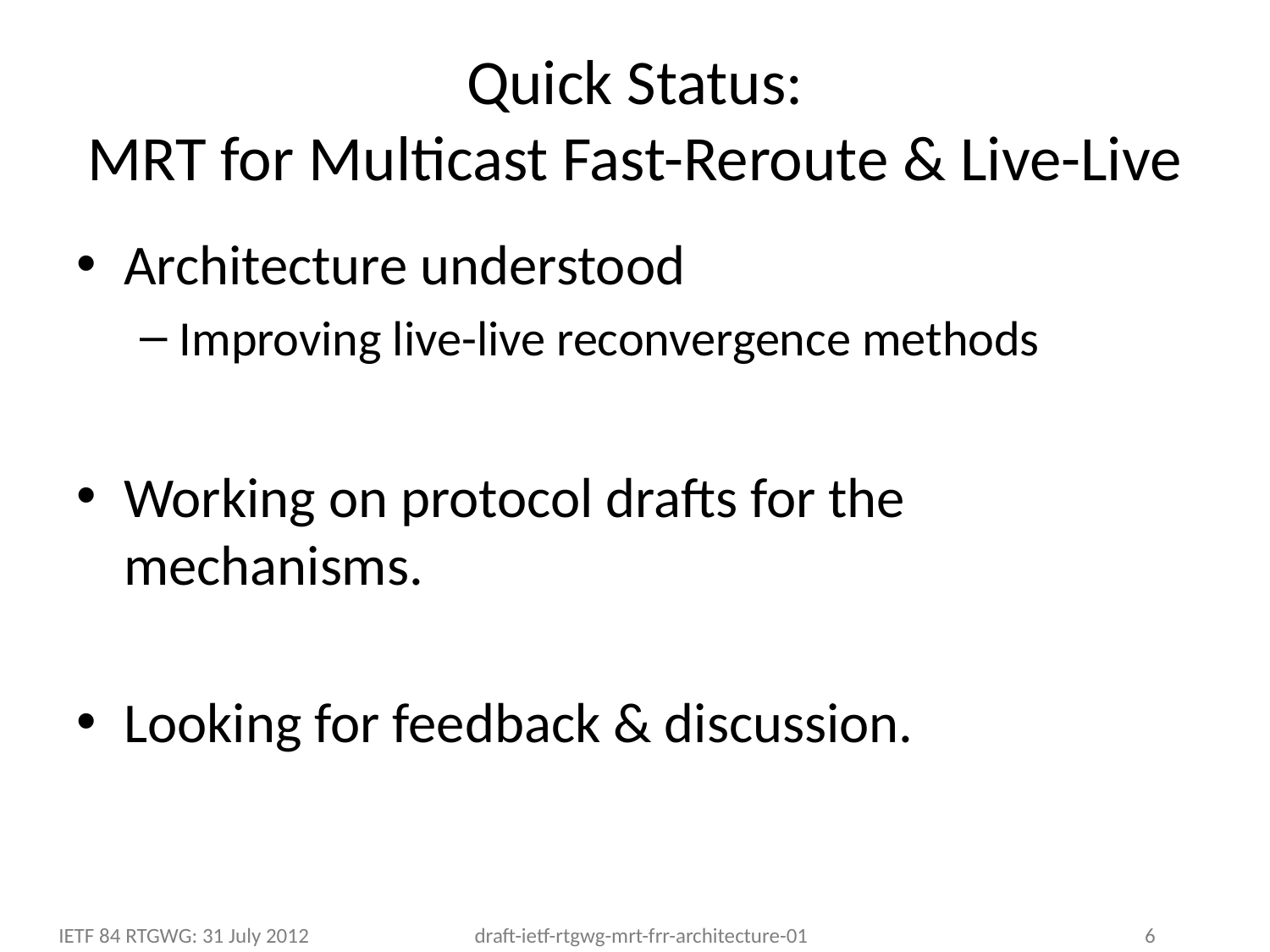

# Quick Status: MRT for Multicast Fast-Reroute & Live-Live
Architecture understood
Improving live-live reconvergence methods

Working on protocol drafts for the mechanisms.

Looking for feedback & discussion.